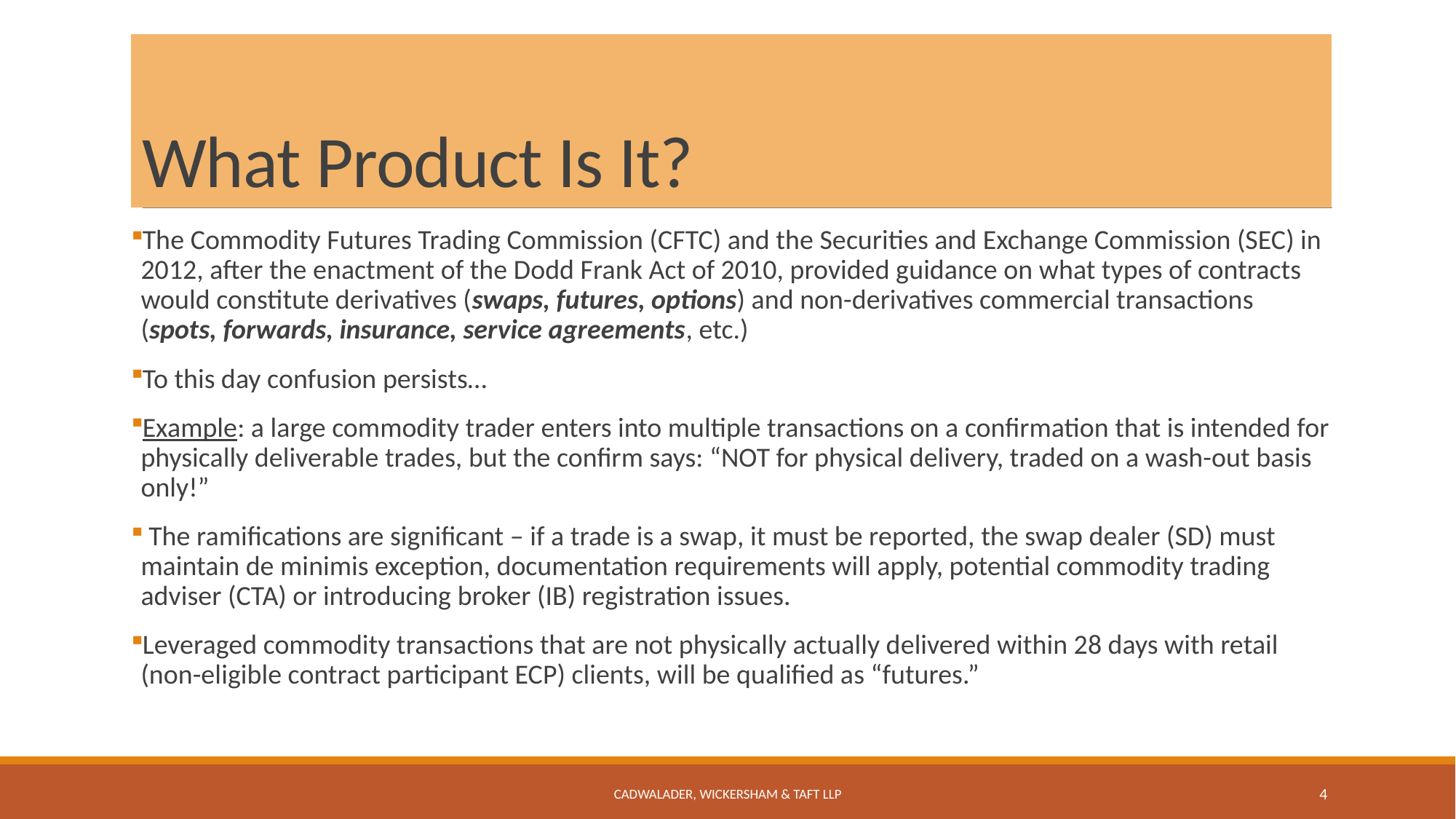

# What Product Is It?
The Commodity Futures Trading Commission (CFTC) and the Securities and Exchange Commission (SEC) in 2012, after the enactment of the Dodd Frank Act of 2010, provided guidance on what types of contracts would constitute derivatives (swaps, futures, options) and non-derivatives commercial transactions (spots, forwards, insurance, service agreements, etc.)
To this day confusion persists…
Example: a large commodity trader enters into multiple transactions on a confirmation that is intended for physically deliverable trades, but the confirm says: “NOT for physical delivery, traded on a wash-out basis only!”
 The ramifications are significant – if a trade is a swap, it must be reported, the swap dealer (SD) must maintain de minimis exception, documentation requirements will apply, potential commodity trading adviser (CTA) or introducing broker (IB) registration issues.
Leveraged commodity transactions that are not physically actually delivered within 28 days with retail (non-eligible contract participant ECP) clients, will be qualified as “futures.”
Cadwalader, Wickersham & Taft LLP
4